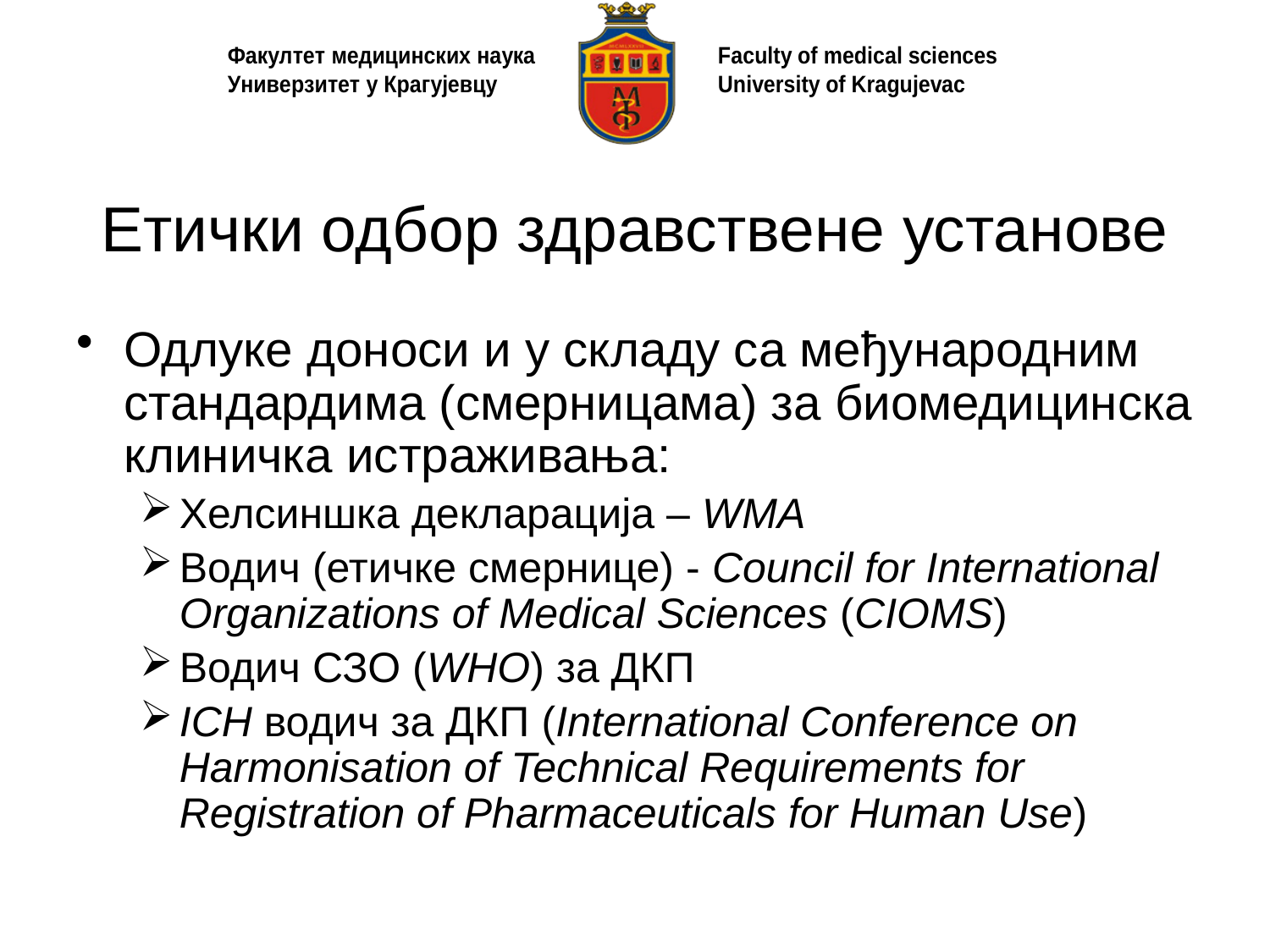

# Етички одбор здравствене установе
Одлуке доноси и у складу са међународним стандардима (смерницама) за биомедицинска клиничка истраживања:
Хелсиншка декларација – WMA
Водич (етичке смернице) - Council for International Organizations of Medical Sciences (CIOMS)
Водич СЗО (WHO) за ДКП
ICH водич за ДКП (International Conference on Harmonisation of Technical Requirements for Registration of Pharmaceuticals for Human Use)